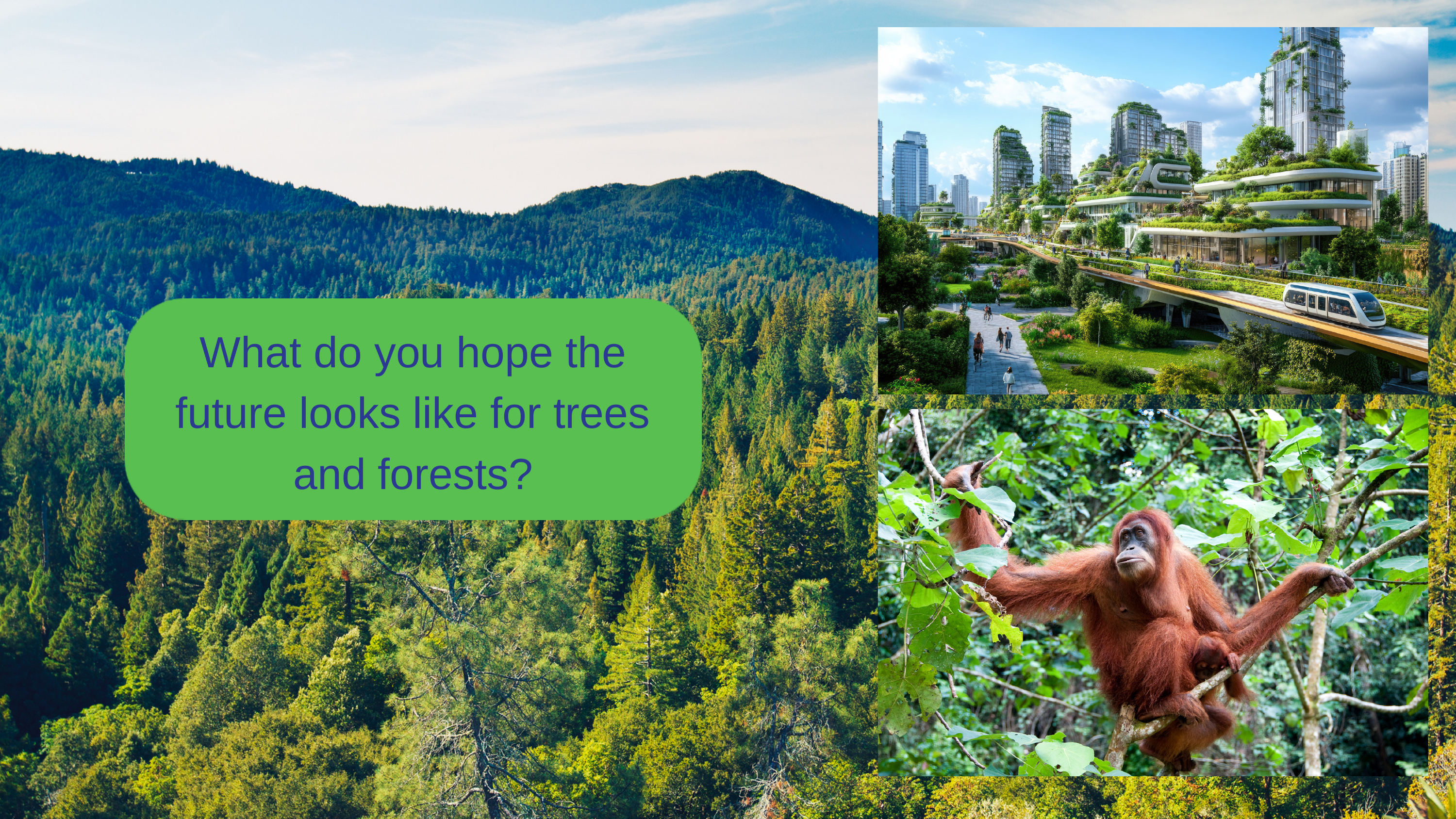

What do you hope the future looks like for trees and forests?